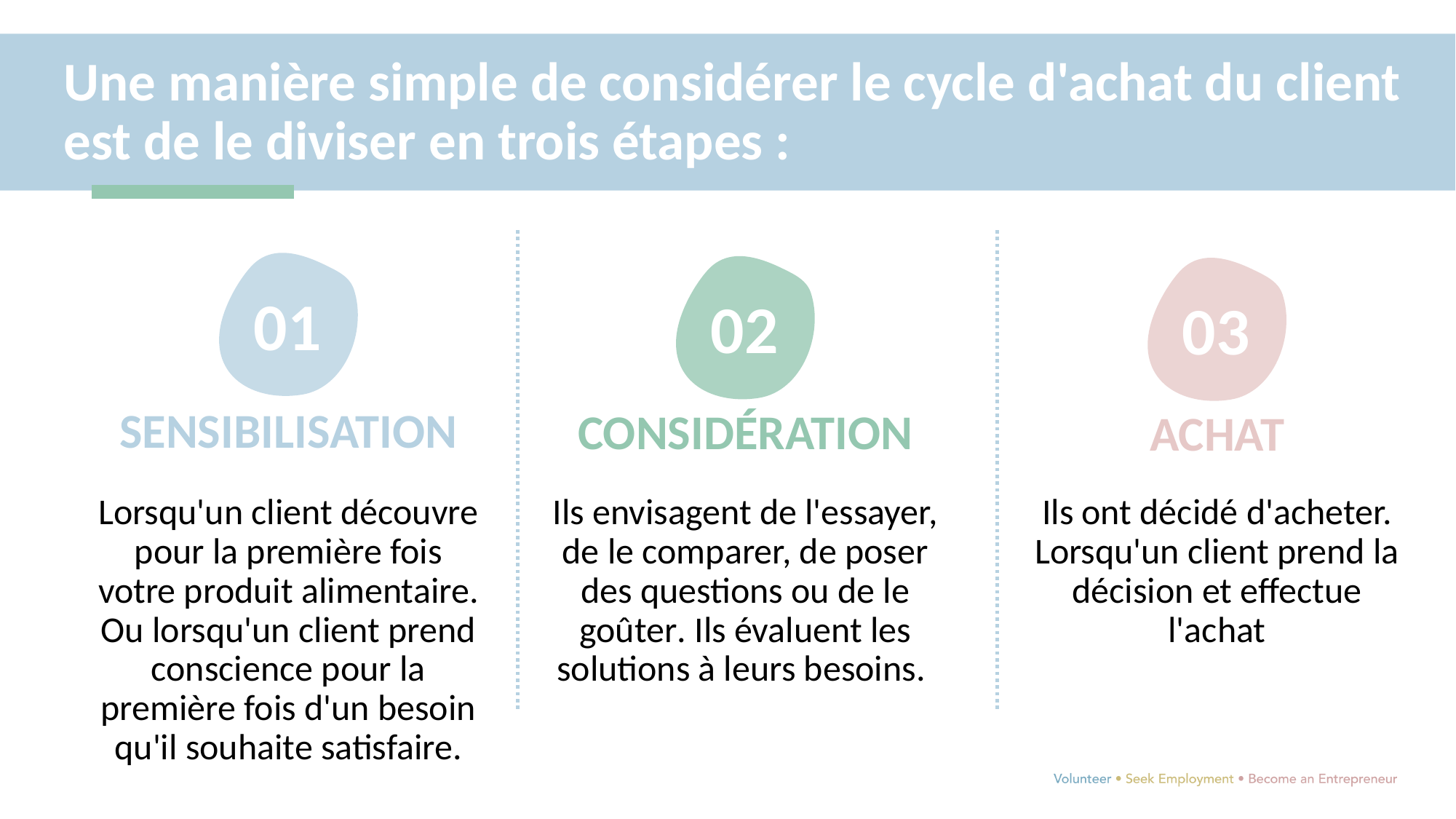

Une manière simple de considérer le cycle d'achat du client est de le diviser en trois étapes :

01

02

03
CONSIDÉRATION
ACHAT
SENSIBILISATION
Lorsqu'un client découvre pour la première fois votre produit alimentaire. Ou lorsqu'un client prend conscience pour la première fois d'un besoin qu'il souhaite satisfaire.

Ils envisagent de l'essayer, de le comparer, de poser des questions ou de le goûter. Ils évaluent les solutions à leurs besoins.

Ils ont décidé d'acheter. Lorsqu'un client prend la décision et effectue l'achat